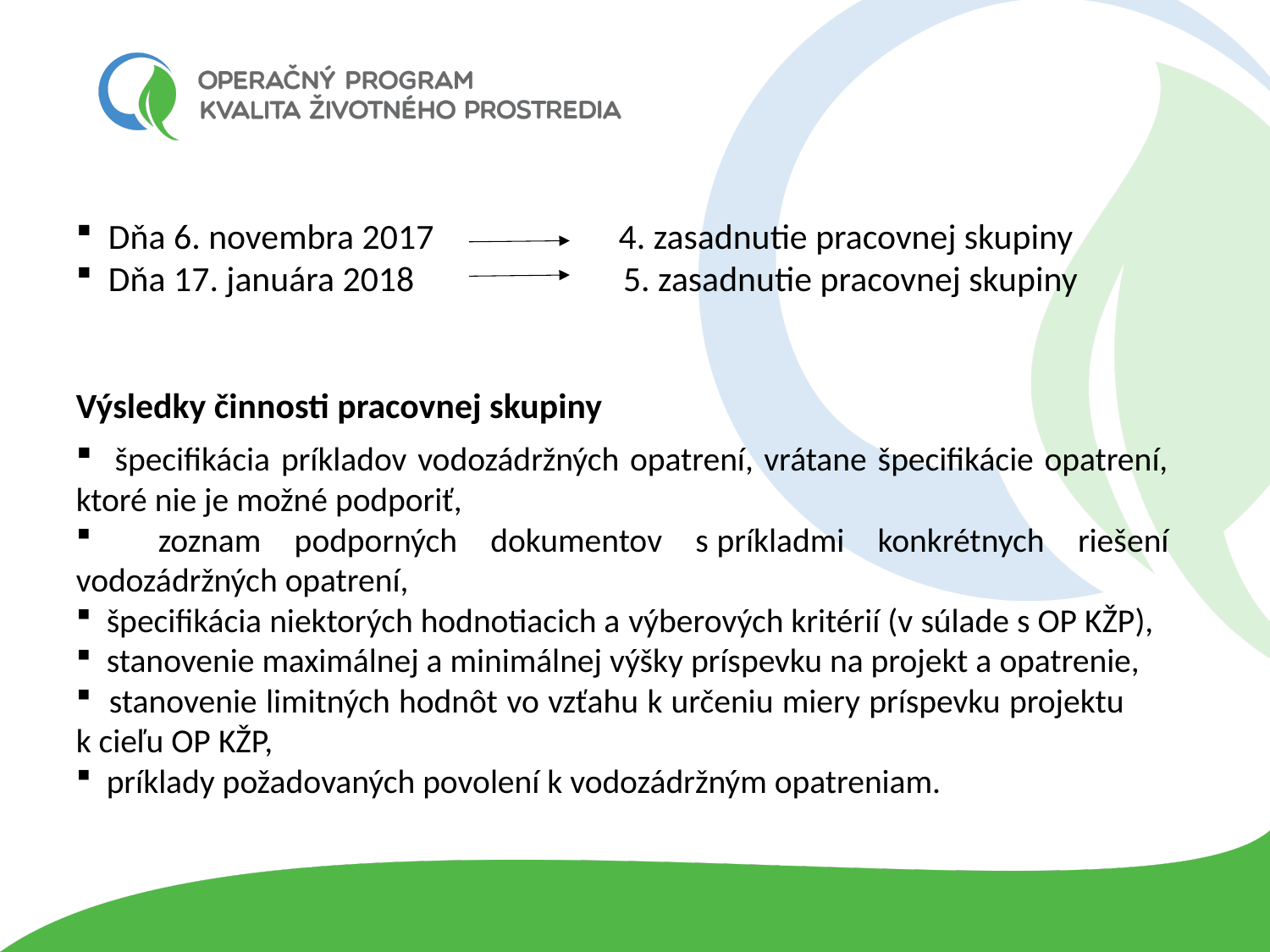

Dňa 6. novembra 2017                       4. zasadnutie pracovnej skupiny
  Dňa 17. januára 2018                          5. zasadnutie pracovnej skupiny

Výsledky činnosti pracovnej skupiny
  špecifikácia príkladov vodozádržných opatrení, vrátane špecifikácie opatrení, ktoré nie je možné podporiť,
  zoznam podporných dokumentov s príkladmi konkrétnych riešení vodozádržných opatrení,
  špecifikácia niektorých hodnotiacich a výberových kritérií (v súlade s OP KŽP),
  stanovenie maximálnej a minimálnej výšky príspevku na projekt a opatrenie,
  stanovenie limitných hodnôt vo vzťahu k určeniu miery príspevku projektu      k cieľu OP KŽP,
  príklady požadovaných povolení k vodozádržným opatreniam.